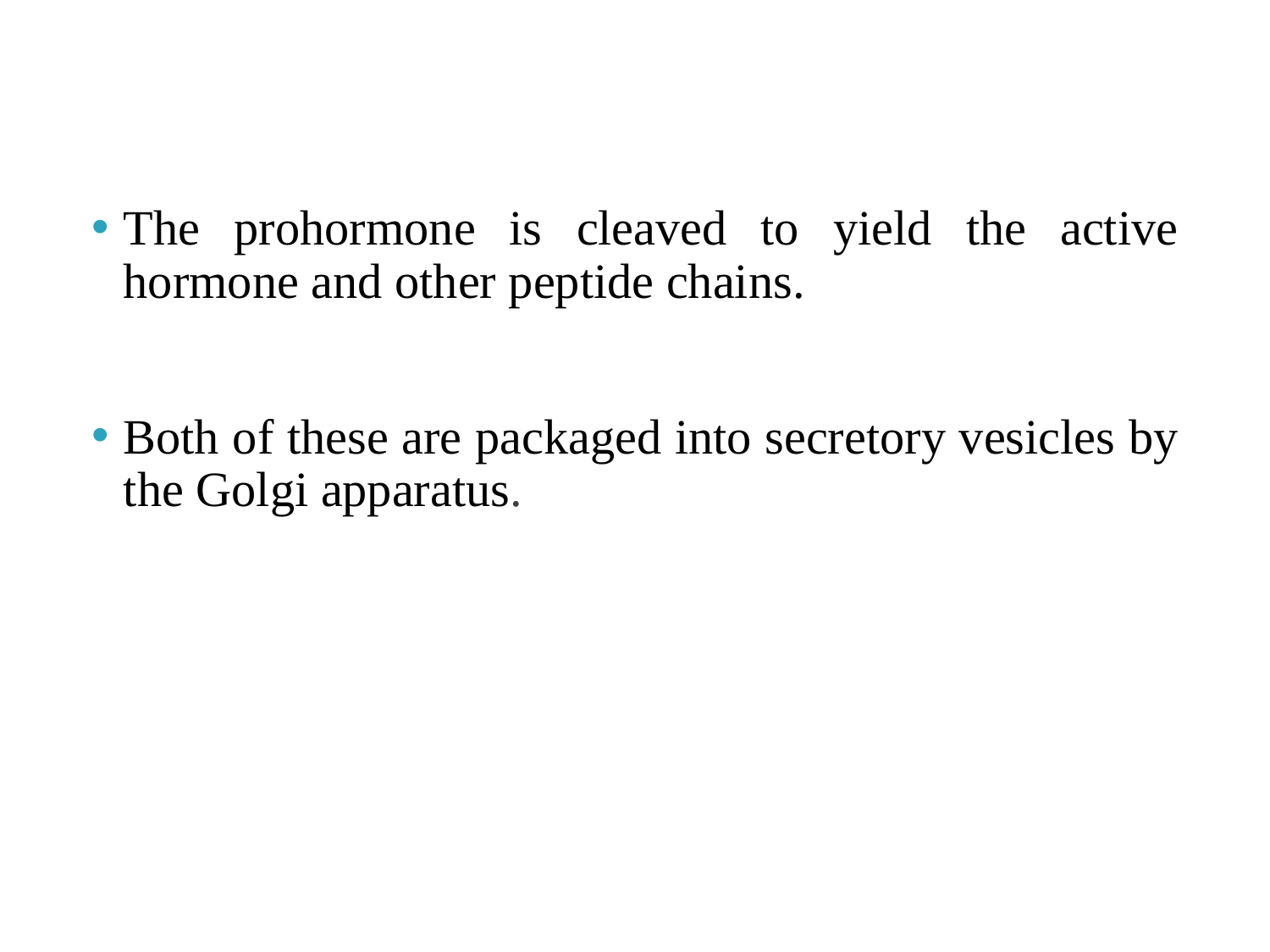

The prohormone is cleaved to yield the active hormone and other peptide chains.

Both of these are packaged into secretory vesicles by the Golgi apparatus.